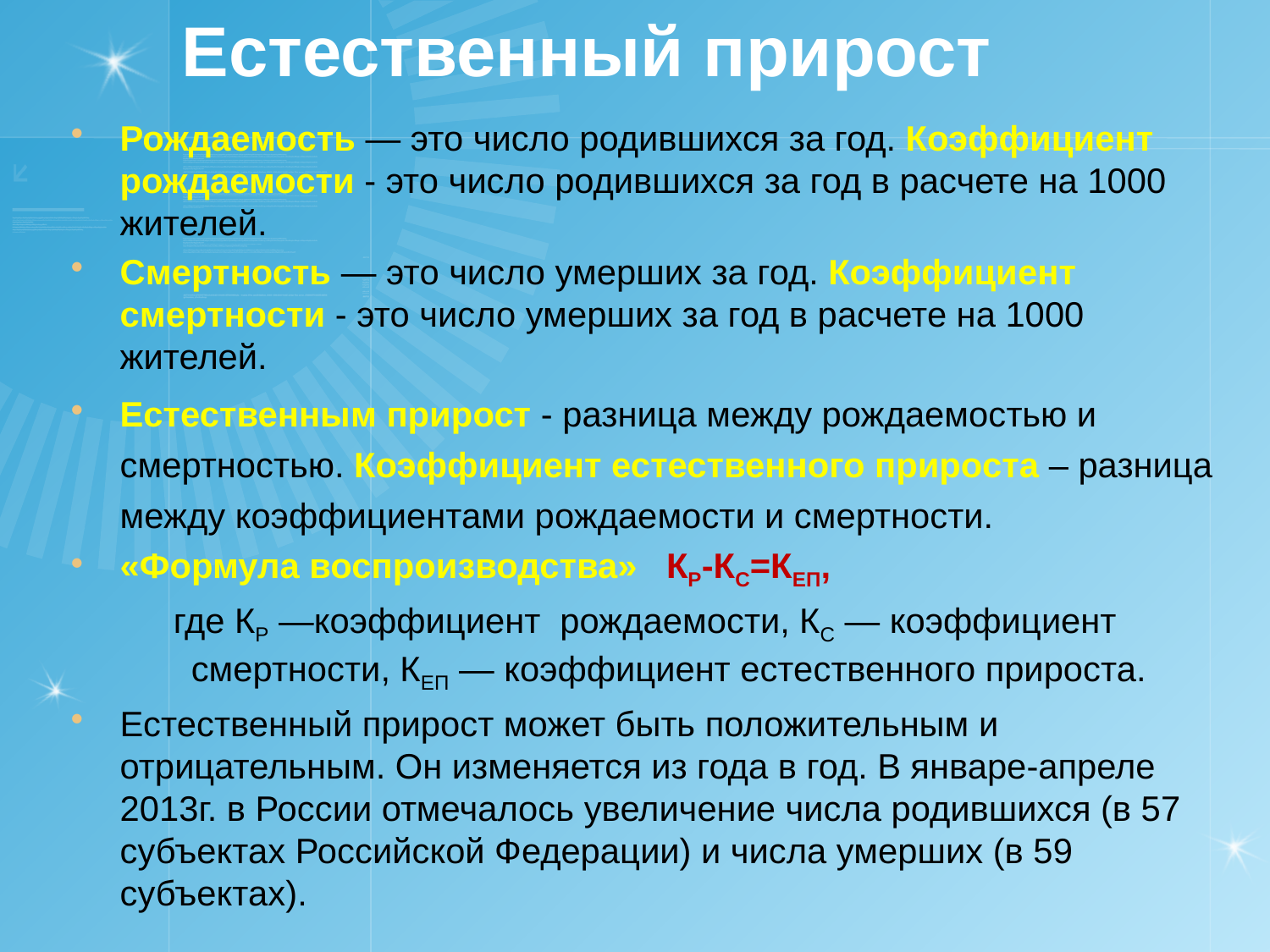

# Естественный прирост
Рождаемость — это число родившихся за год. Коэффициент рождаемости - это число родившихся за год в расчете на 1000 жителей.
Смертность — это число умерших за год. Коэффициент смертности - это число умерших за год в расчете на 1000 жителей.
Естественным прирост - разница между рождаемостью и смертностью. Коэффициент естественного прироста – разница между коэффициентами рождаемости и смертности.
«Формула воспроизводства»   КР-КС=КЕП,
где КР —коэффициент  рождаемости, КС — коэффициент смертности, КЕП — коэффициент естественного прироста.
Естественный прирост может быть положительным и отрицательным. Он изменяется из года в год. В январе-апреле 2013г. в России отмечалось увеличение числа родившихся (в 57 субъектах Российской Федерации) и числа умерших (в 59 субъектах).